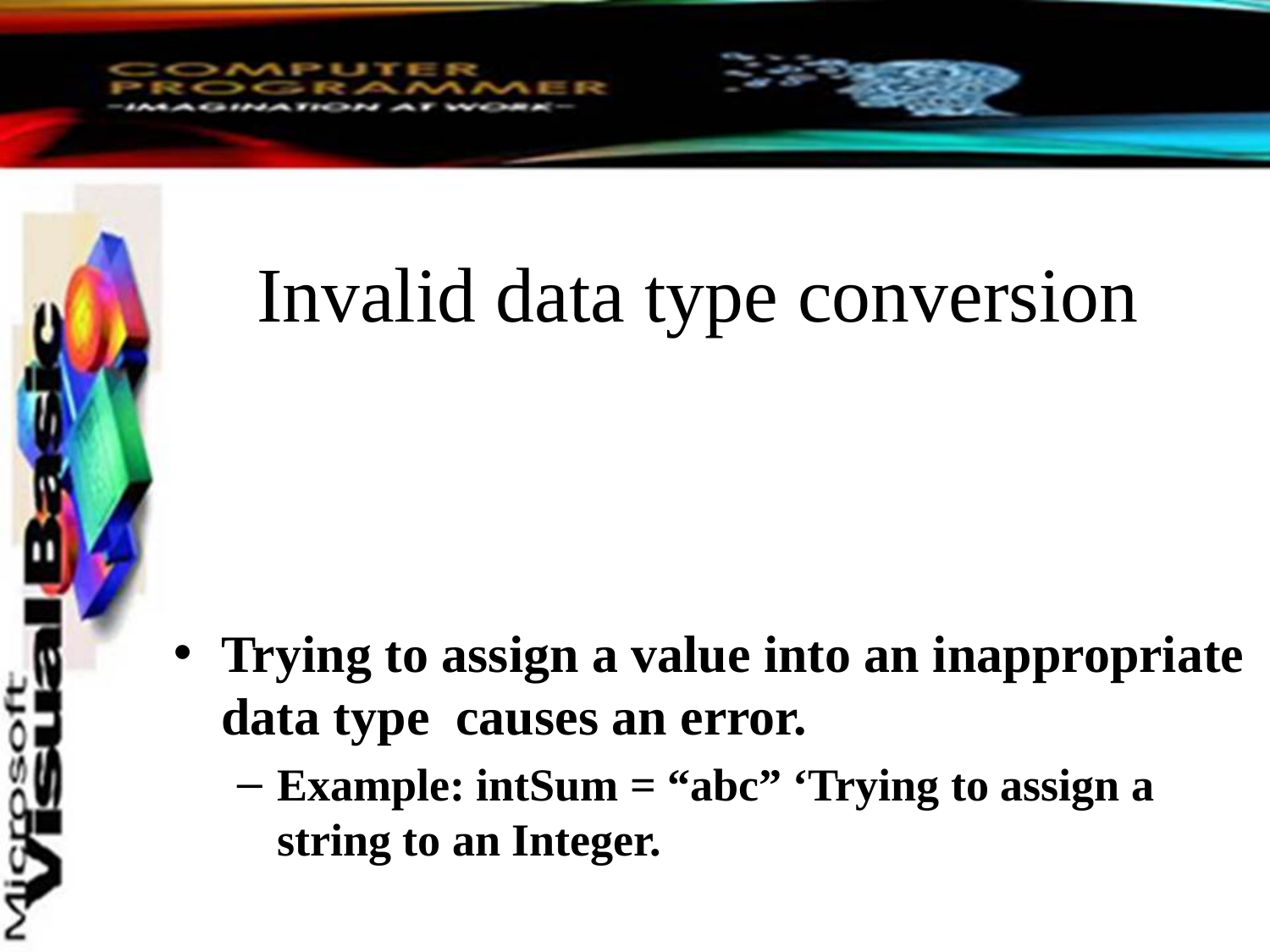

# Invalid data type conversion
Trying to assign a value into an inappropriate data type  causes an error.
Example: intSum = “abc” ‘Trying to assign a string to an Integer.